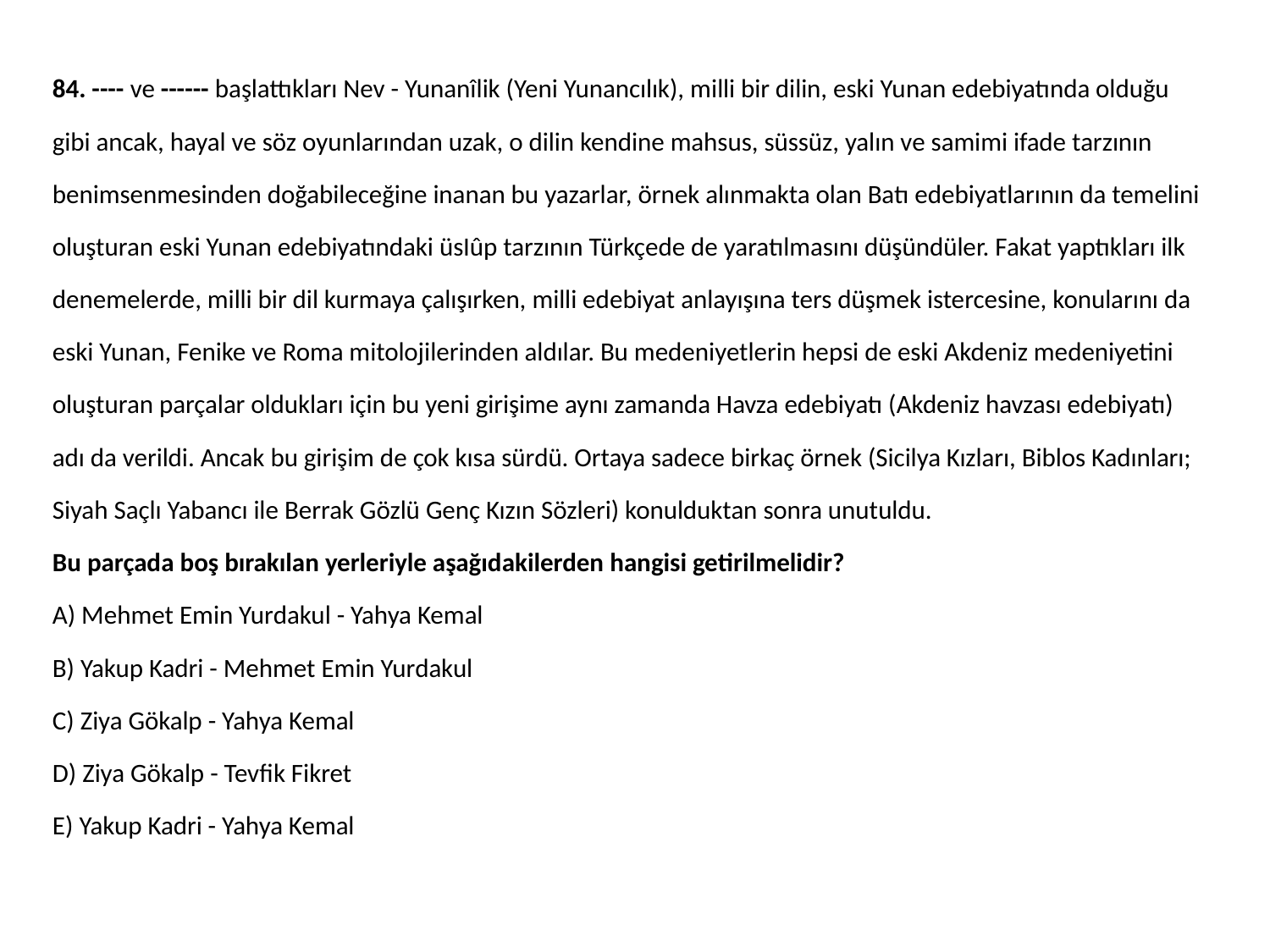

84. ---- ve ------ başlattıkları Nev - Yunanîlik (Yeni Yunancılık), milli bir dilin, eski Yunan edebiyatında olduğu
gibi ancak, hayal ve söz oyunlarından uzak, o dilin kendine mahsus, süssüz, yalın ve samimi ifade tarzının
benimsenmesinden doğabileceğine inanan bu yazarlar, örnek alınmakta olan Batı edebiyatlarının da temelini
oluşturan eski Yunan edebiyatındaki üsIûp tarzının Türkçede de yaratılmasını düşündüler. Fakat yaptıkları ilk
denemelerde, milli bir dil kurmaya çalışırken, milli edebiyat anlayışına ters düşmek istercesine, konularını da
eski Yunan, Fenike ve Roma mitolojilerinden aldılar. Bu medeniyetlerin hepsi de eski Akdeniz medeniyetini
oluşturan parçalar oldukları için bu yeni girişime aynı zamanda Havza edebiyatı (Akdeniz havzası edebiyatı)
adı da verildi. Ancak bu girişim de çok kısa sürdü. Ortaya sadece birkaç örnek (Sicilya Kızları, Biblos Kadınları;
Siyah Saçlı Yabancı ile Berrak Gözlü Genç Kızın Sözleri) konulduktan sonra unutuldu.
Bu parçada boş bırakılan yerleriyle aşağıdakilerden hangisi getirilmelidir?
A) Mehmet Emin Yurdakul - Yahya Kemal
B) Yakup Kadri - Mehmet Emin Yurdakul
C) Ziya Gökalp - Yahya Kemal
D) Ziya Gökalp - Tevfik Fikret
E) Yakup Kadri - Yahya Kemal